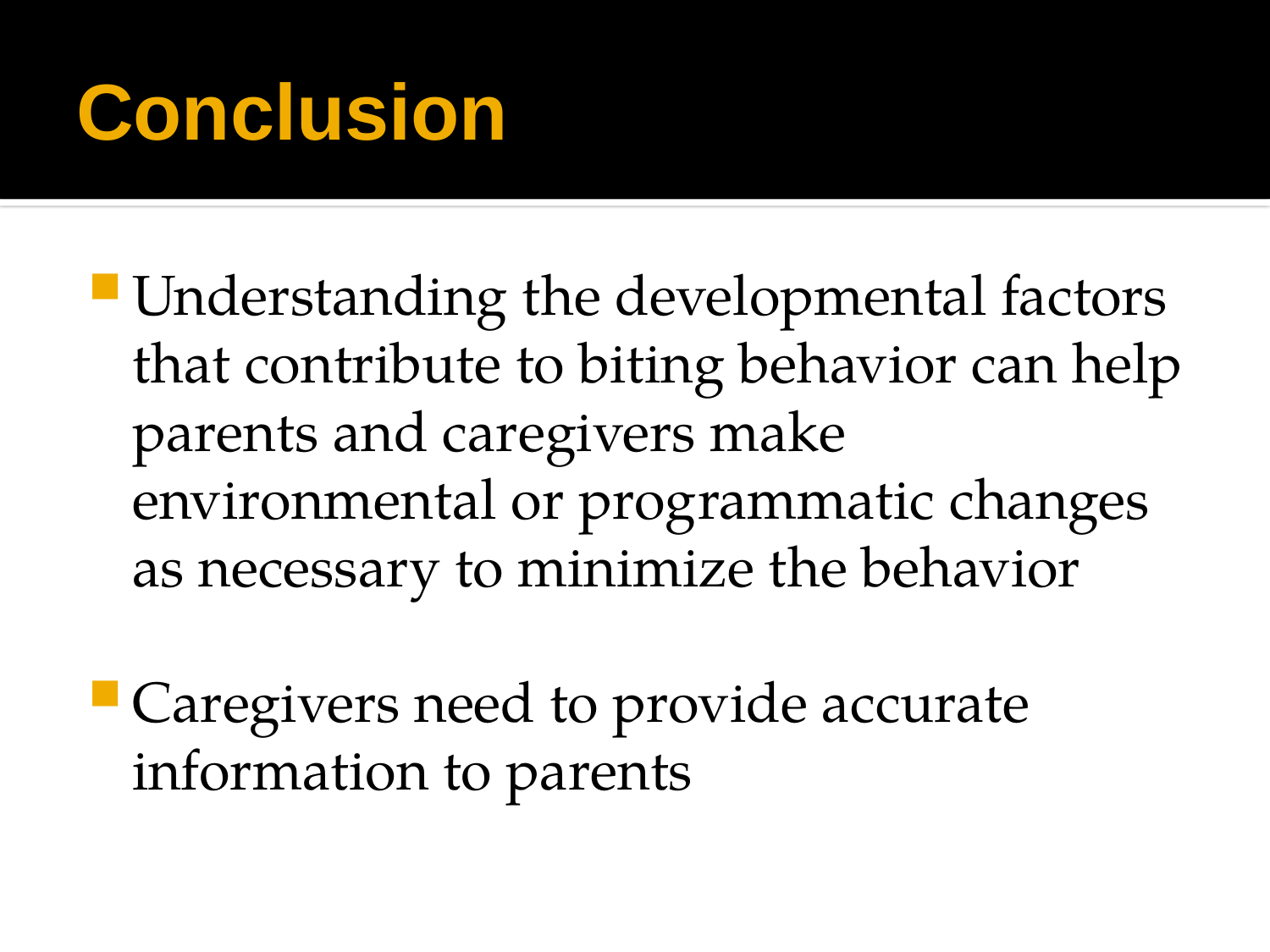

# Conclusion
Understanding the developmental factors that contribute to biting behavior can help parents and caregivers make environmental or programmatic changes as necessary to minimize the behavior

Caregivers need to provide accurate information to parents